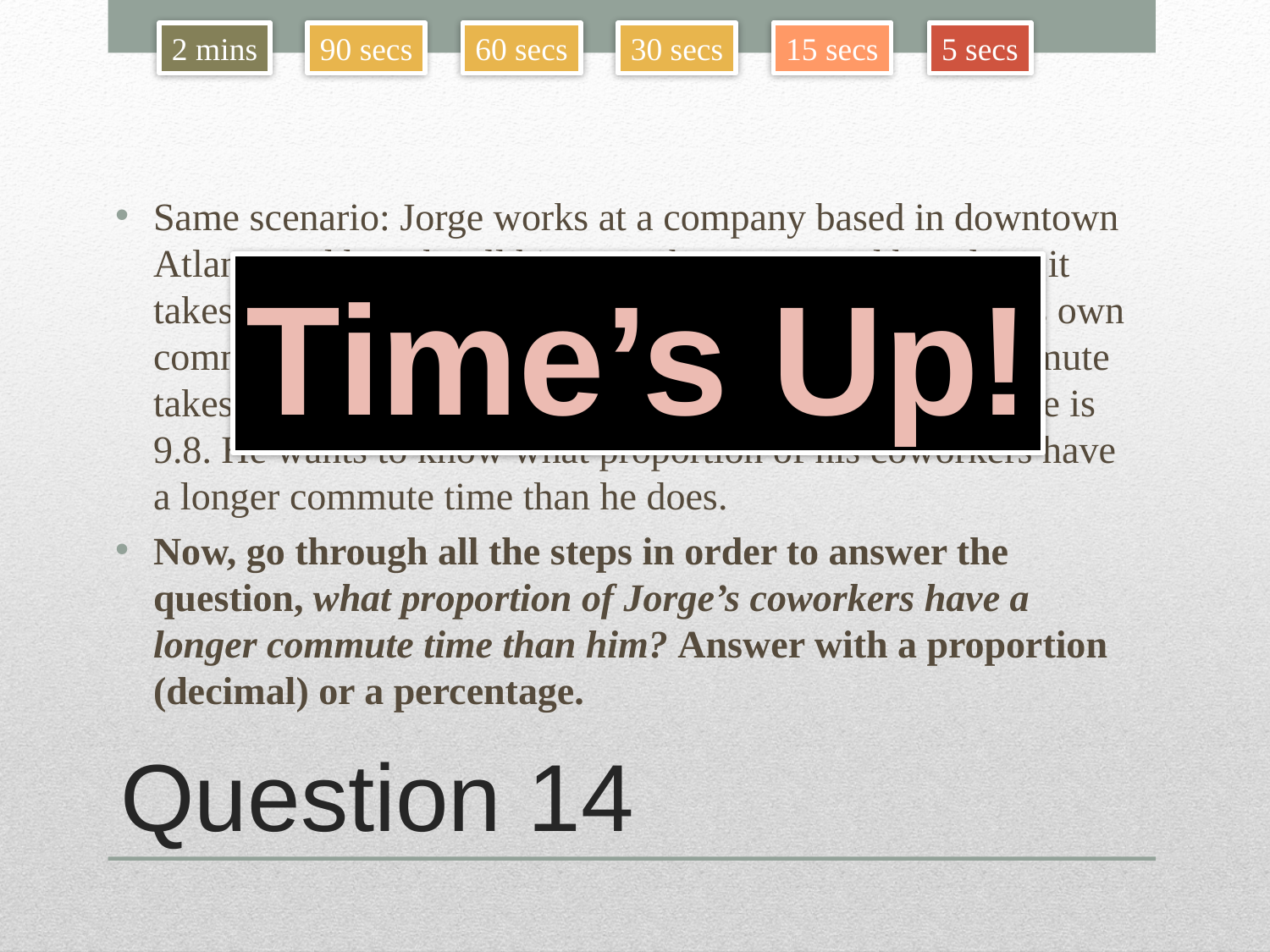

2 mins
90 secs
60 secs
30 secs
15 secs
5 secs
Same scenario: Jorge works at a company based in downtown Atlanta and he asks all his coworkers to record how long it takes them to commute to work on a typical Monday. His own commute takes 55 minutes, the average employee’s commute takes 47 minutes, and the standard deviation in his sample is 9.8. He wants to know what proportion of his coworkers have a longer commute time than he does.
Now, go through all the steps in order to answer the question, what proportion of Jorge’s coworkers have a longer commute time than him? Answer with a proportion (decimal) or a percentage.

Time’s Up!
# Question 14